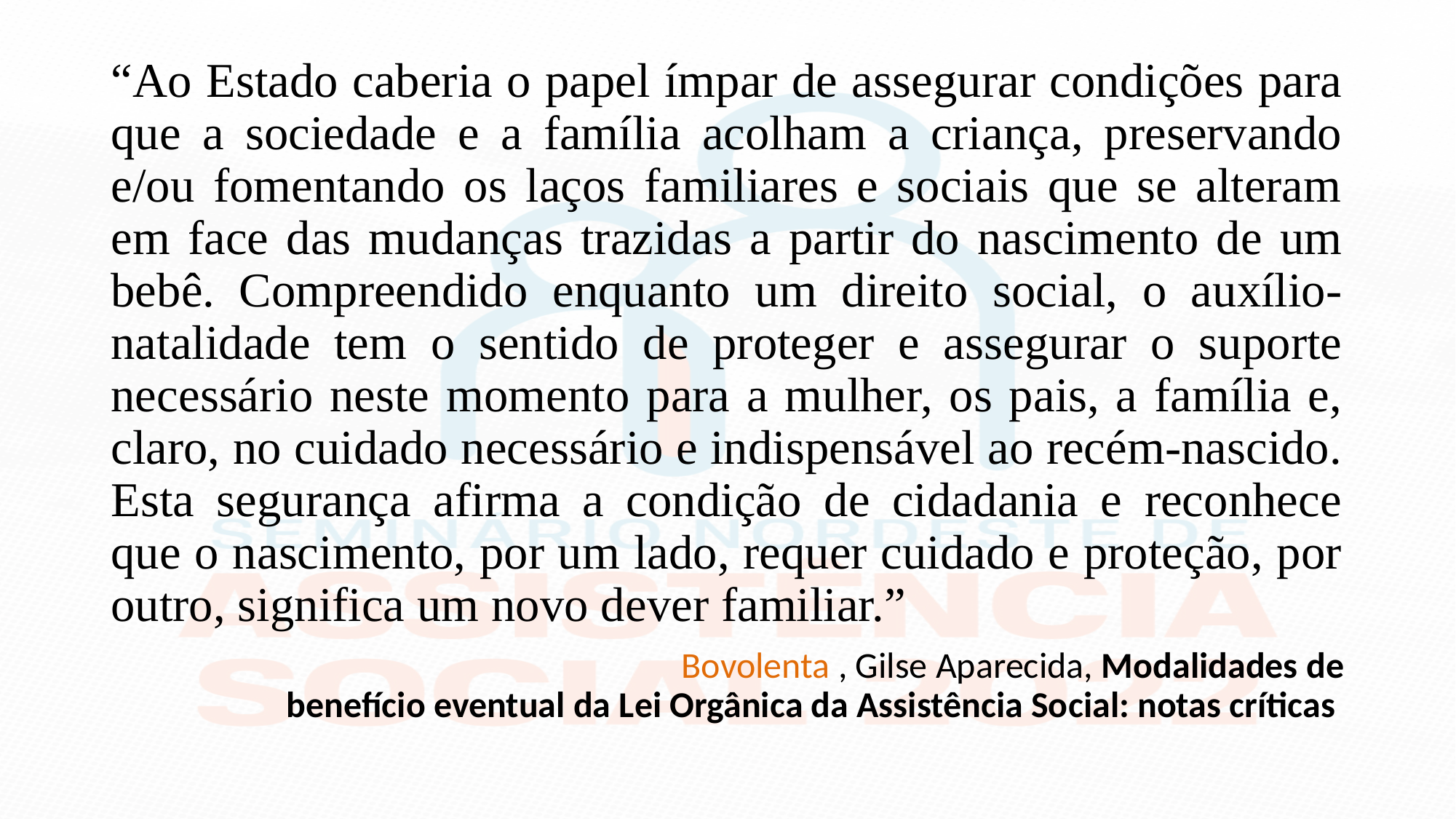

“Ao Estado caberia o papel ímpar de assegurar condições para que a sociedade e a família acolham a criança, preservando e/ou fomentando os laços familiares e sociais que se alteram em face das mudanças trazidas a partir do nascimento de um bebê. Compreendido enquanto um direito social, o auxílio-natalidade tem o sentido de proteger e assegurar o suporte necessário neste momento para a mulher, os pais, a família e, claro, no cuidado necessário e indispensável ao recém-nascido. Esta segurança afirma a condição de cidadania e reconhece que o nascimento, por um lado, requer cuidado e proteção, por outro, significa um novo dever familiar.”
				Bovolenta , Gilse Aparecida, Modalidades de benefício eventual da Lei Orgânica da Assistência Social: notas críticas